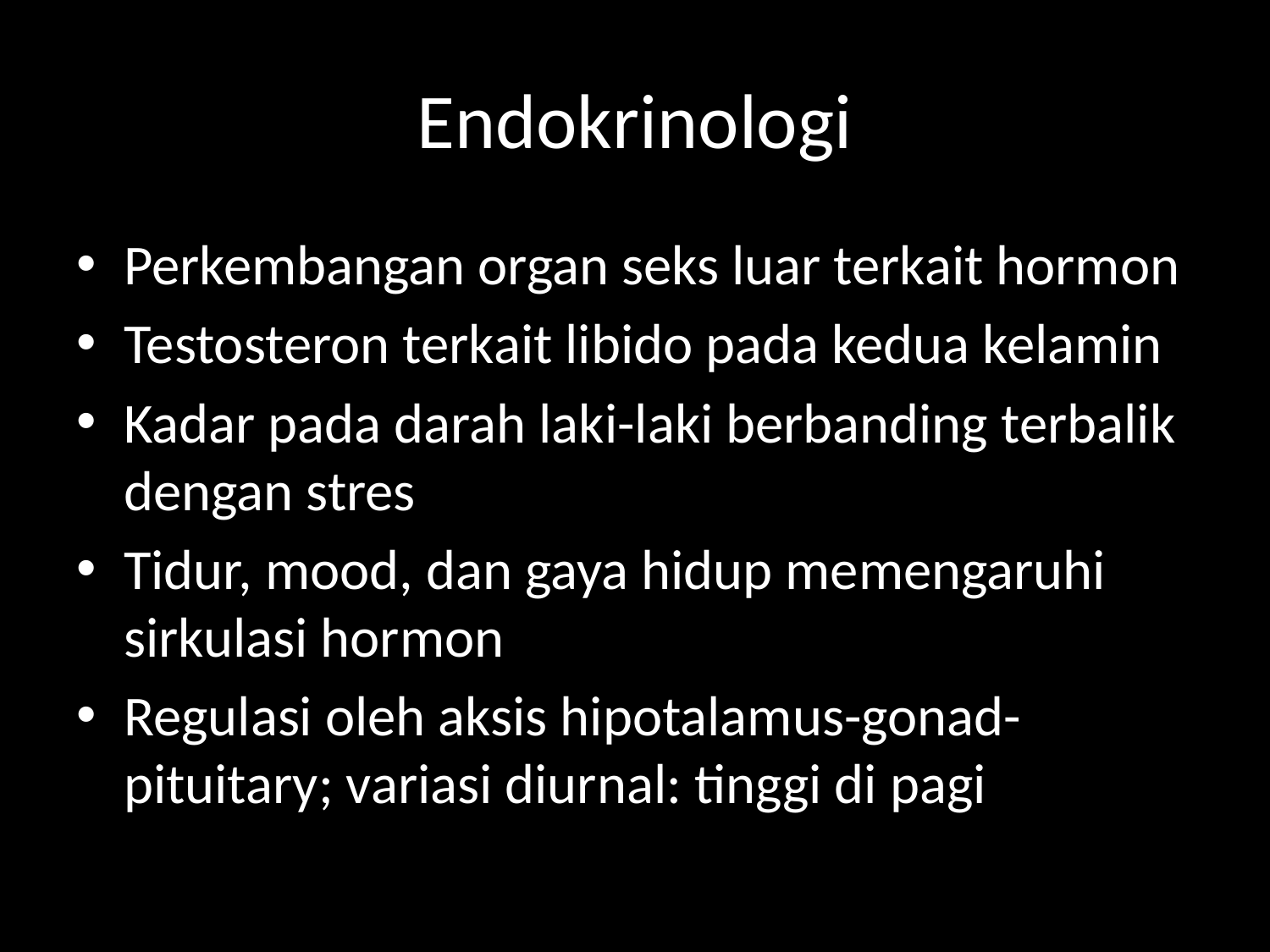

# Endokrinologi
Perkembangan organ seks luar terkait hormon
Testosteron terkait libido pada kedua kelamin
Kadar pada darah laki-laki berbanding terbalik dengan stres
Tidur, mood, dan gaya hidup memengaruhi sirkulasi hormon
Regulasi oleh aksis hipotalamus-gonad-pituitary; variasi diurnal: tinggi di pagi